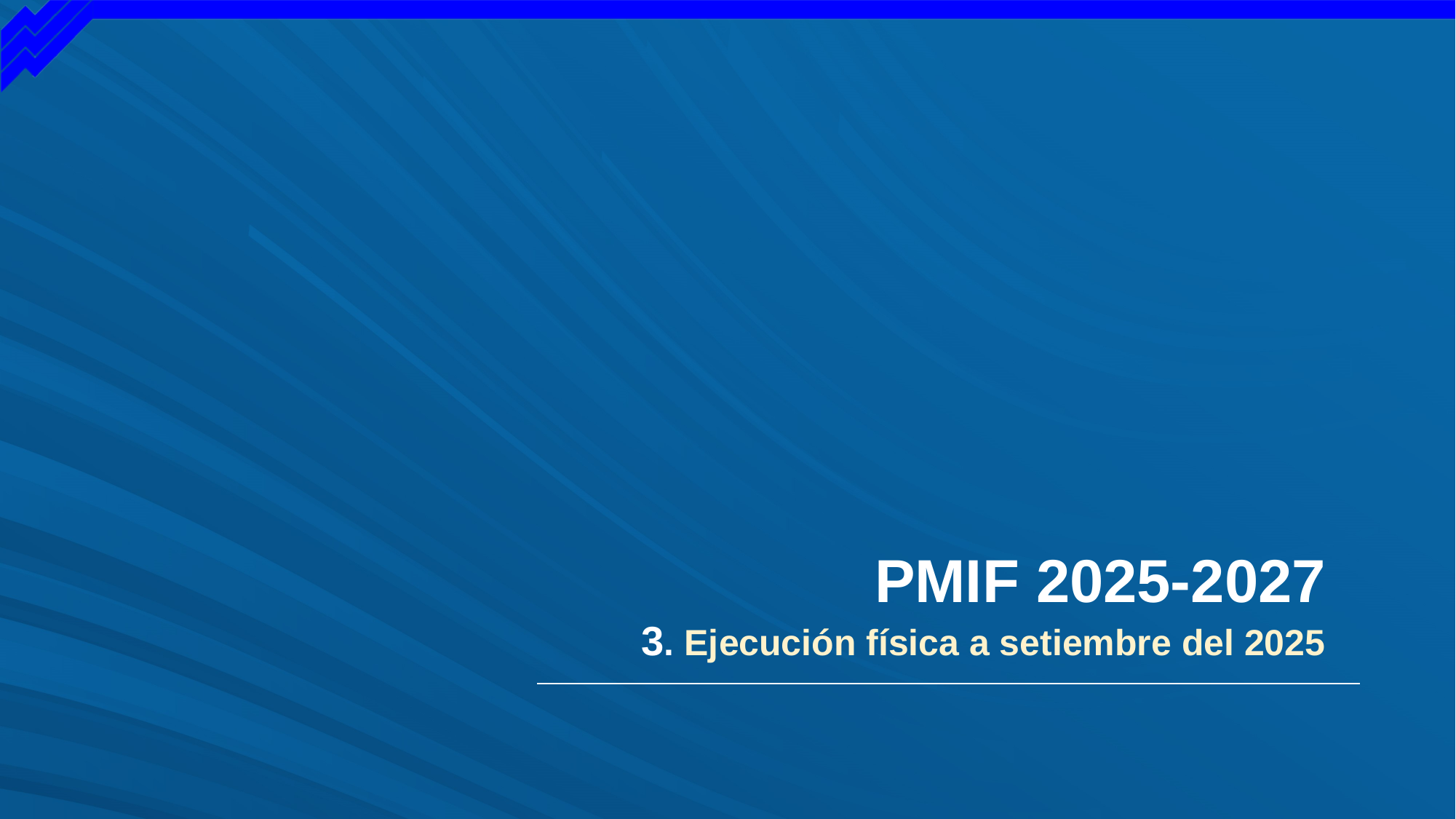

PMIF 2025-2027
3. Ejecución física a setiembre del 2025